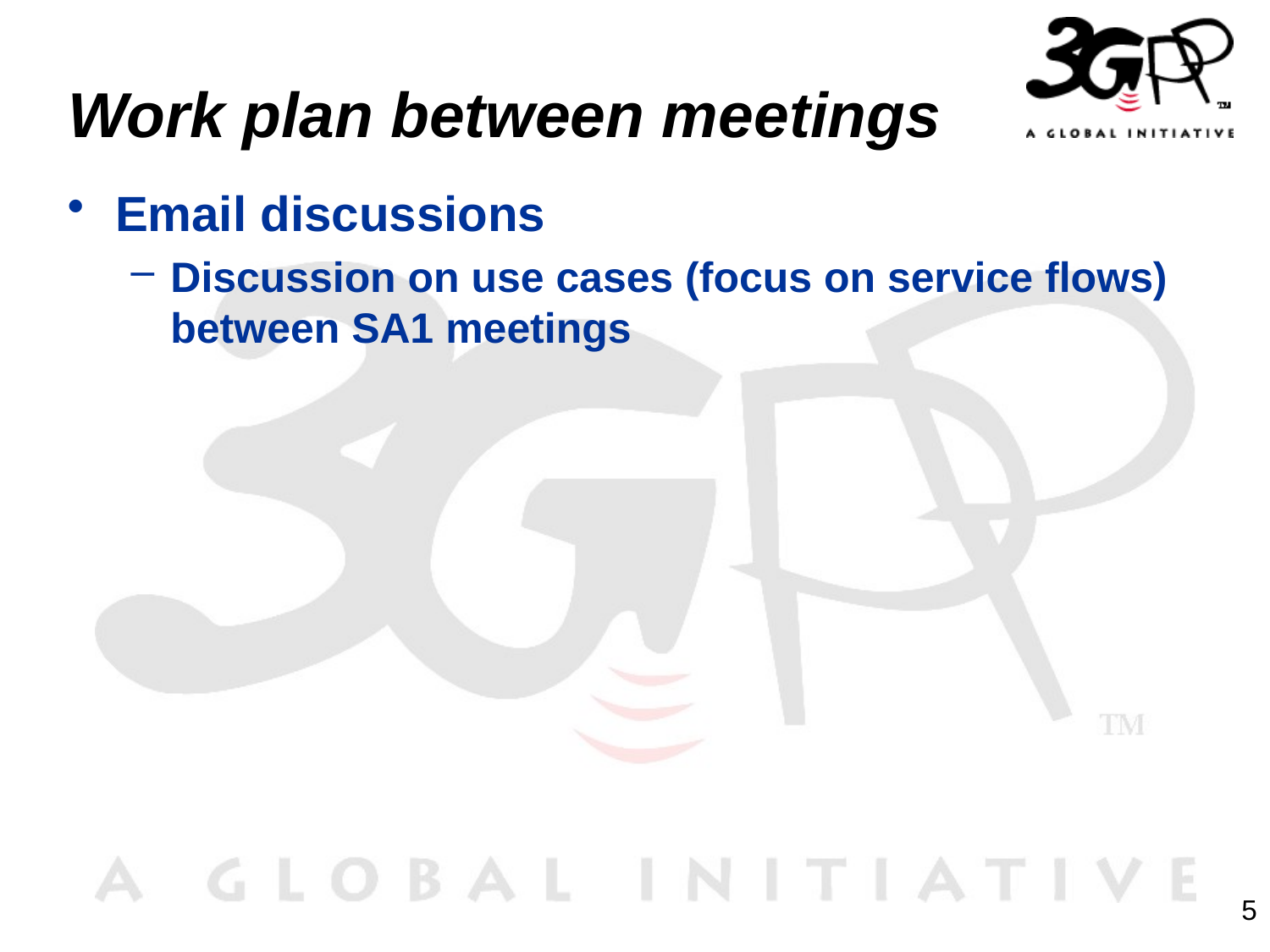

# Work plan between meetings
Email discussions
Discussion on use cases (focus on service flows) between SA1 meetings

5